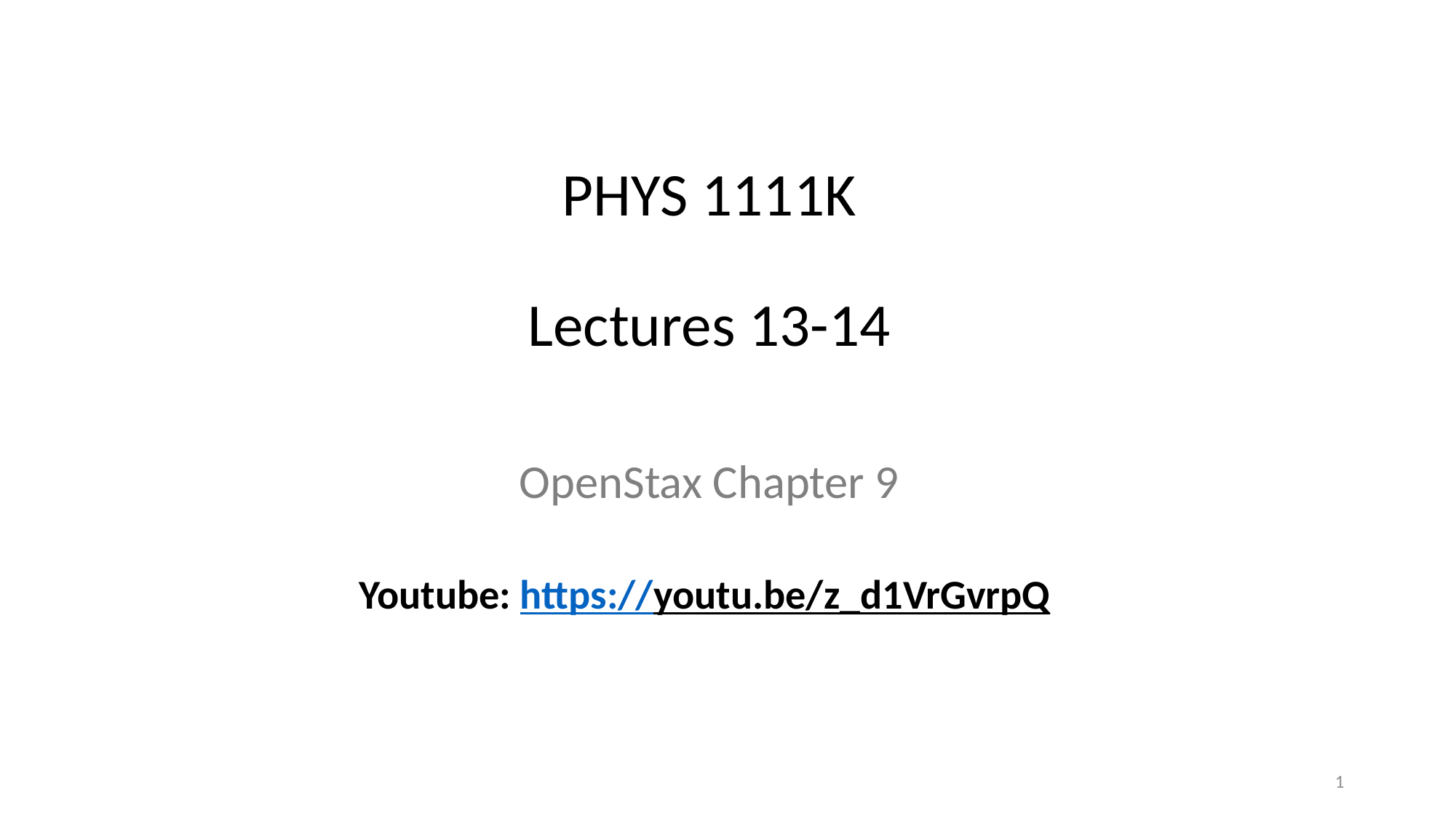

# PHYS 1111K Lectures 13-14 OpenStax Chapter 9 Youtube: https://youtu.be/z_d1VrGvrpQ
1